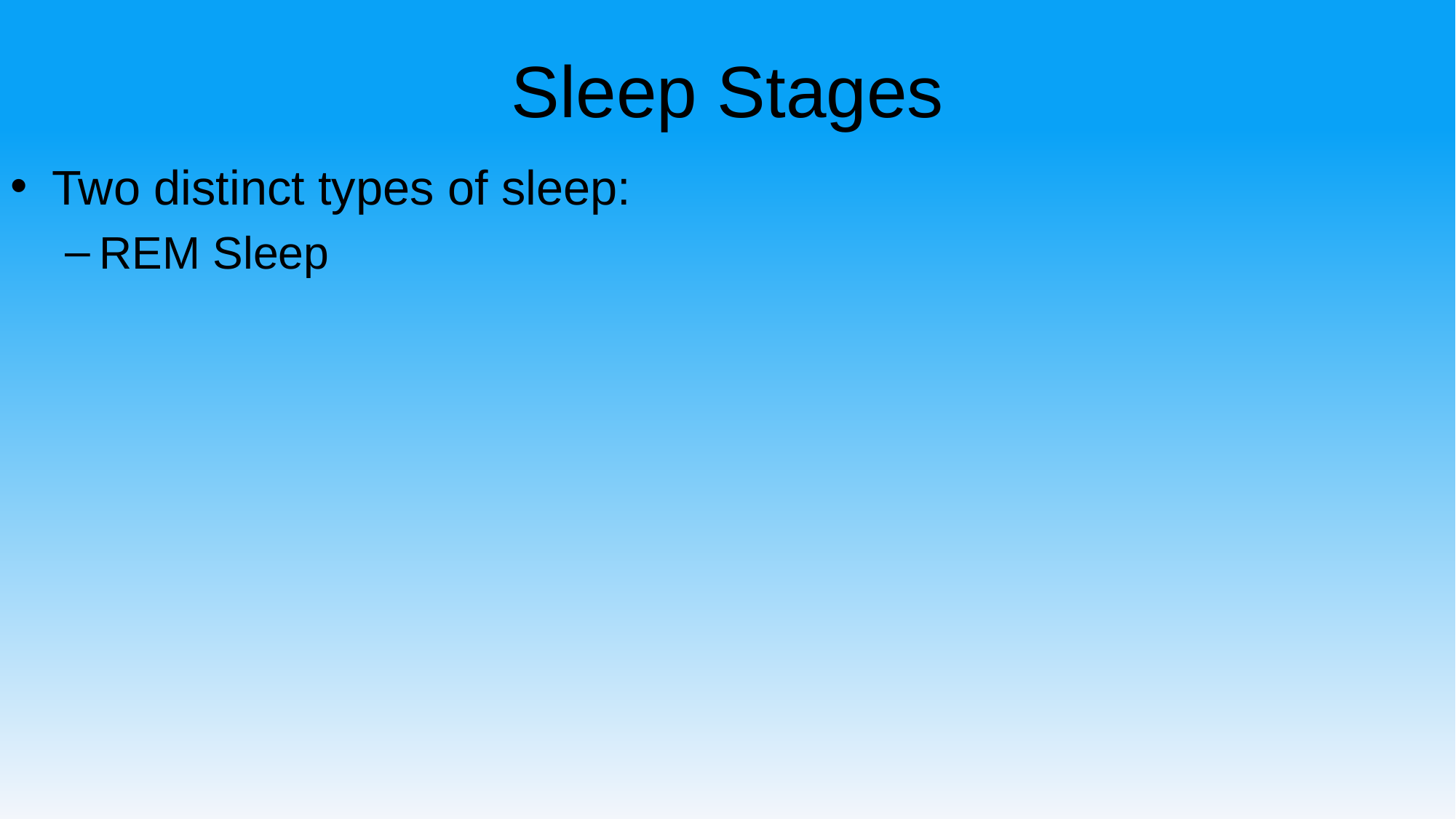

# Sleep Stages

Two distinct types of sleep:
REM Sleep